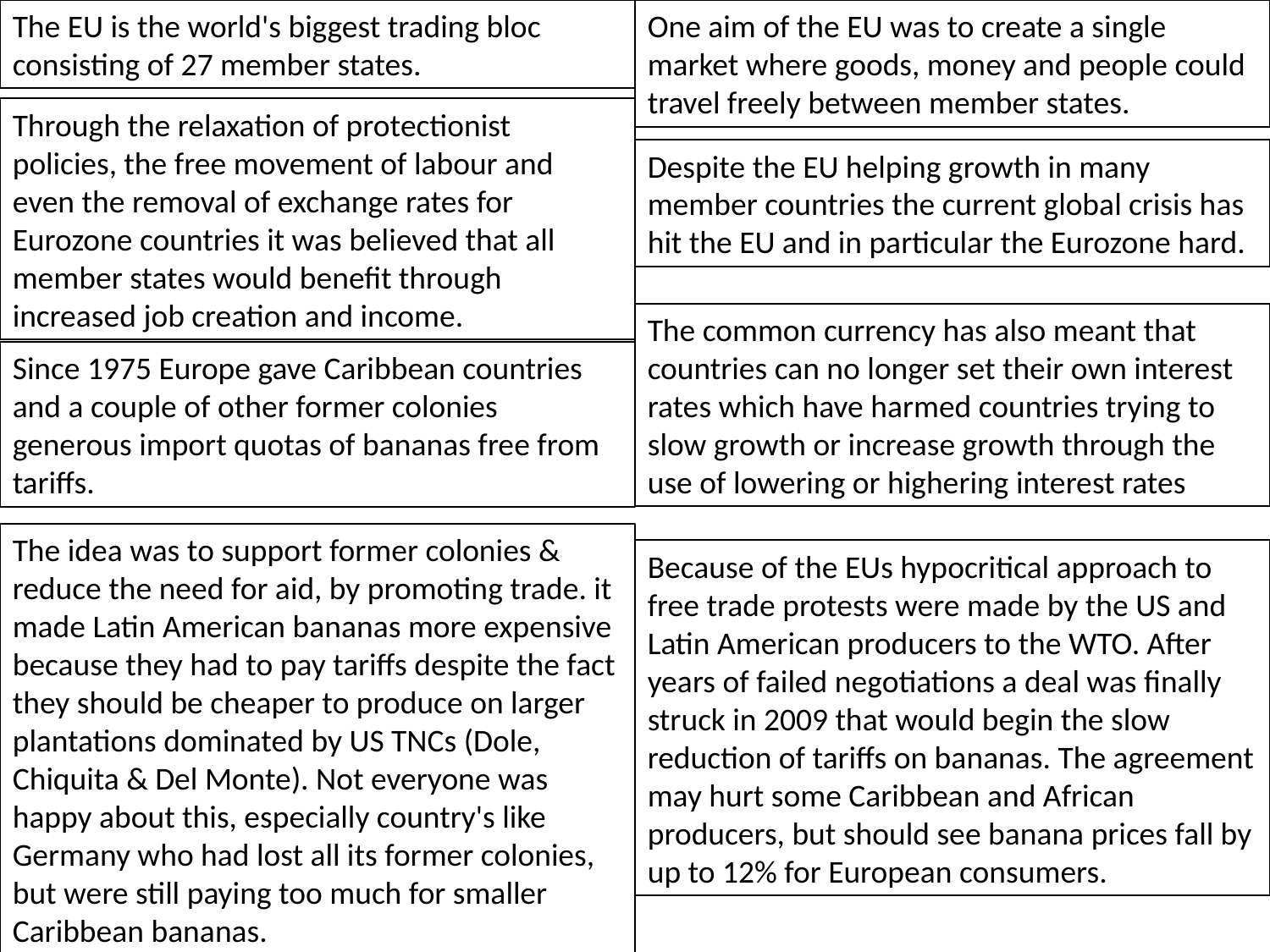

One aim of the EU was to create a single market where goods, money and people could travel freely between member states.
The EU is the world's biggest trading bloc consisting of 27 member states.
Through the relaxation of protectionist policies, the free movement of labour and even the removal of exchange rates for Eurozone countries it was believed that all member states would benefit through increased job creation and income.
Despite the EU helping growth in many member countries the current global crisis has hit the EU and in particular the Eurozone hard.
The common currency has also meant that countries can no longer set their own interest rates which have harmed countries trying to slow growth or increase growth through the use of lowering or highering interest rates
Since 1975 Europe gave Caribbean countries and a couple of other former colonies generous import quotas of bananas free from tariffs.
The idea was to support former colonies & reduce the need for aid, by promoting trade. it made Latin American bananas more expensive because they had to pay tariffs despite the fact they should be cheaper to produce on larger plantations dominated by US TNCs (Dole, Chiquita & Del Monte). Not everyone was happy about this, especially country's like Germany who had lost all its former colonies, but were still paying too much for smaller Caribbean bananas.
Because of the EUs hypocritical approach to free trade protests were made by the US and Latin American producers to the WTO. After years of failed negotiations a deal was finally struck in 2009 that would begin the slow reduction of tariffs on bananas. The agreement may hurt some Caribbean and African producers, but should see banana prices fall by up to 12% for European consumers.